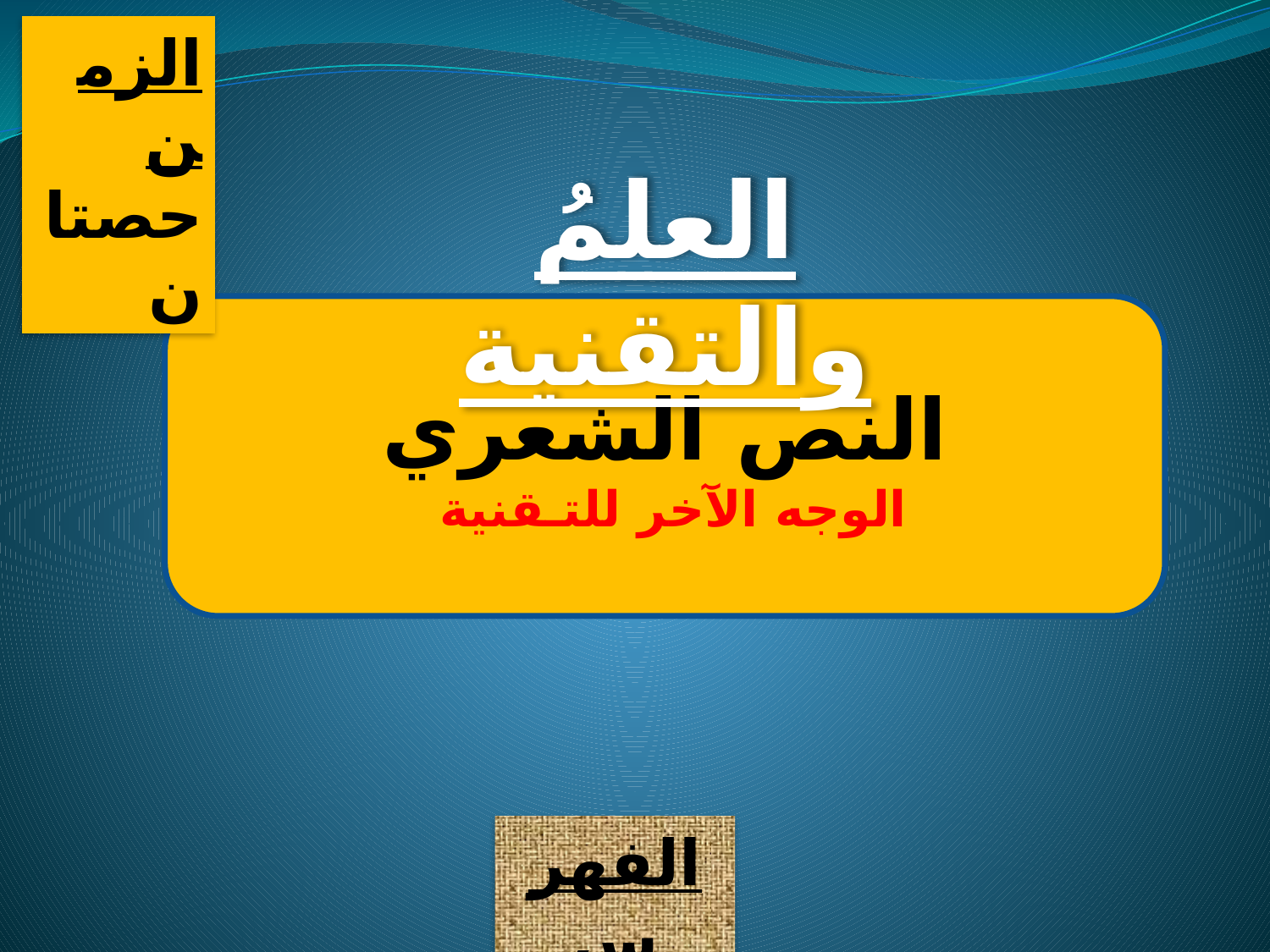

الزمن
حصتان
العلمُ والتقنية
النص الشعري
الوجه الآخر للتـقنية
الفهرس